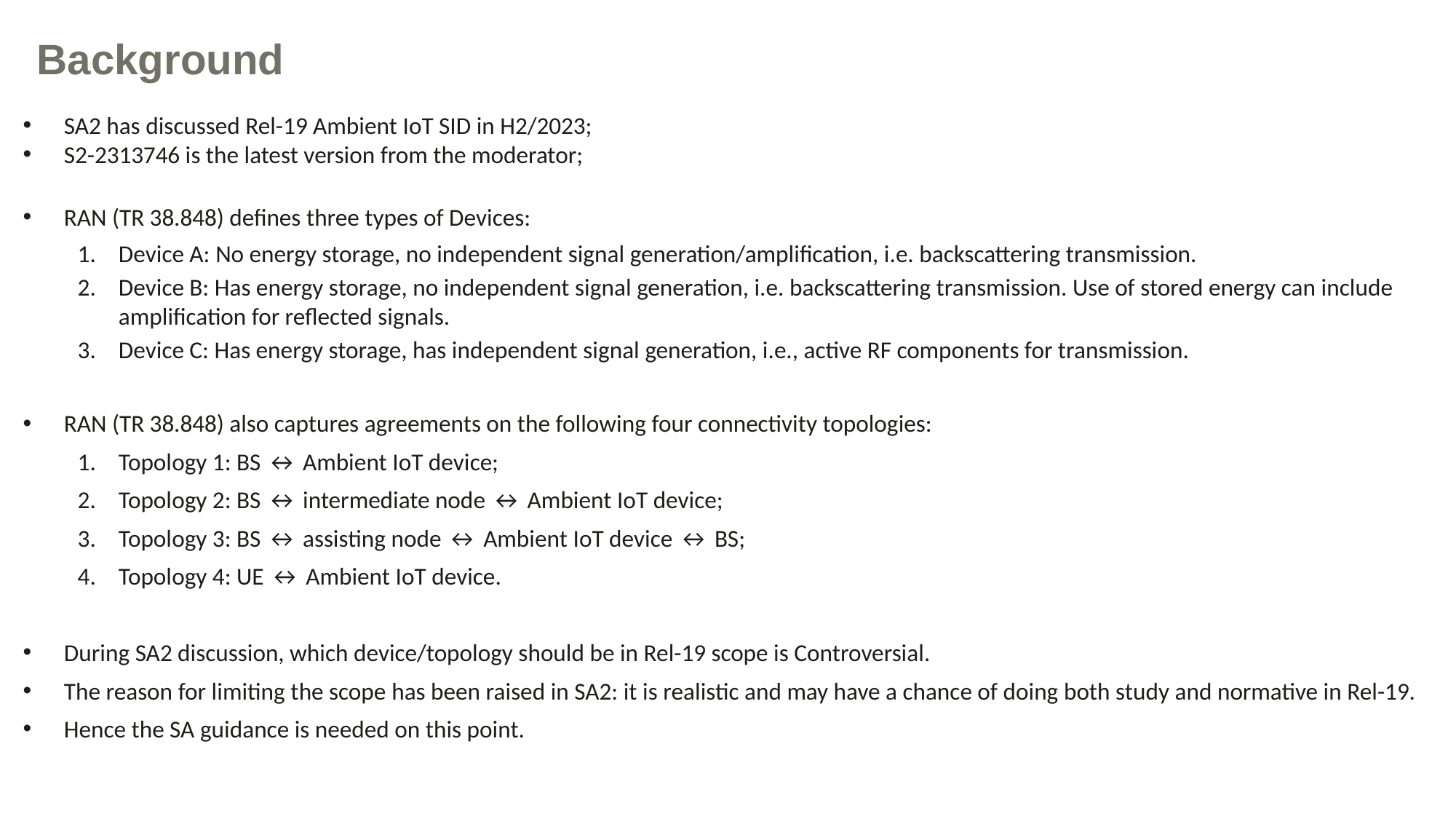

Background
SA2 has discussed Rel-19 Ambient IoT SID in H2/2023;
S2-2313746 is the latest version from the moderator;

RAN (TR 38.848) defines three types of Devices:
Device A: No energy storage, no independent signal generation/amplification, i.e. backscattering transmission.
Device B: Has energy storage, no independent signal generation, i.e. backscattering transmission. Use of stored energy can include amplification for reflected signals.
Device C: Has energy storage, has independent signal generation, i.e., active RF components for transmission.

RAN (TR 38.848) also captures agreements on the following four connectivity topologies:
Topology 1: BS ↔ Ambient IoT device;
Topology 2: BS ↔ intermediate node ↔ Ambient IoT device;
Topology 3: BS ↔ assisting node ↔ Ambient IoT device ↔ BS;
Topology 4: UE ↔ Ambient IoT device.

During SA2 discussion, which device/topology should be in Rel-19 scope is Controversial.
The reason for limiting the scope has been raised in SA2: it is realistic and may have a chance of doing both study and normative in Rel-19.
Hence the SA guidance is needed on this point.